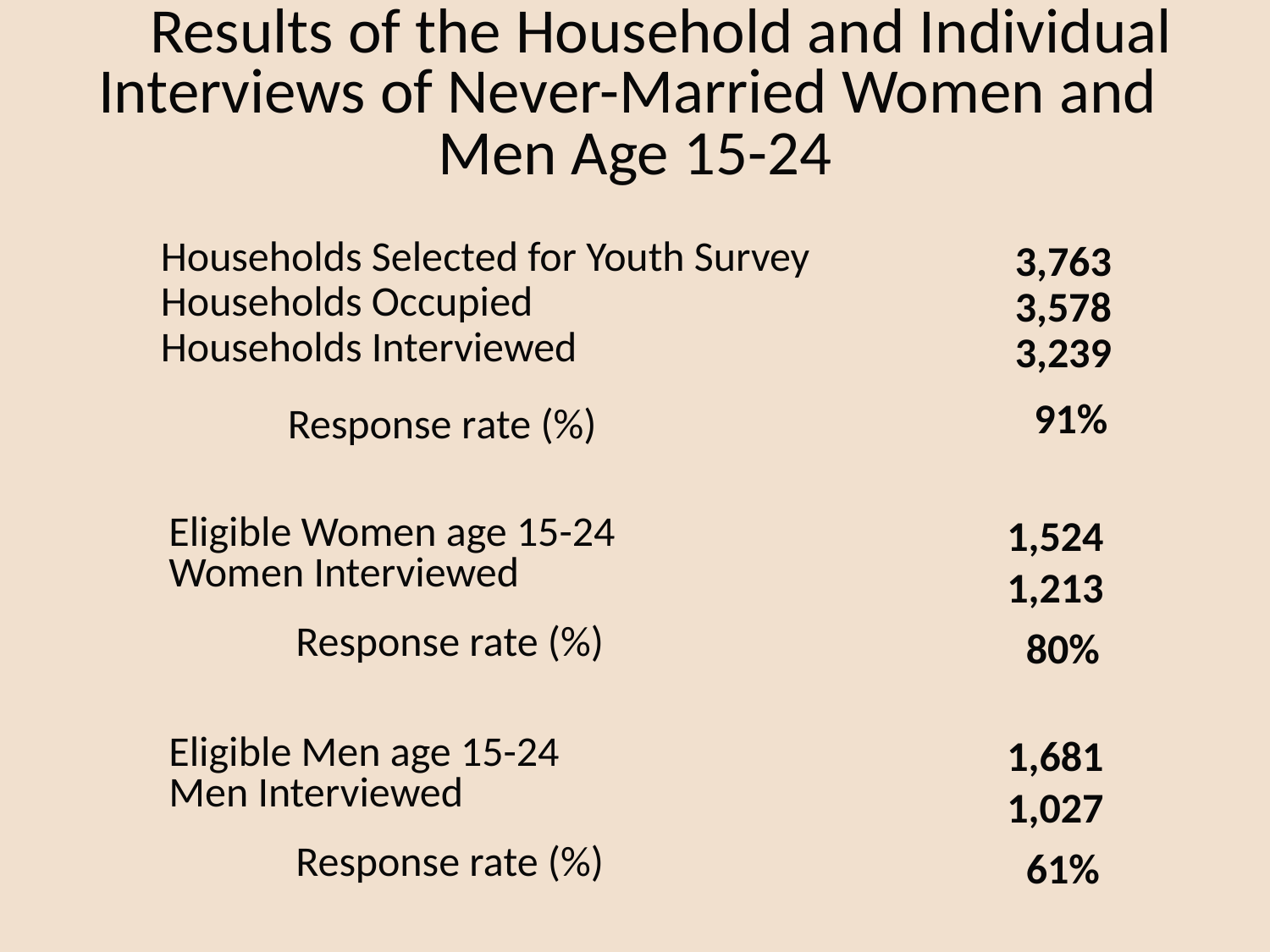

# Results of the Household and Individual Interviews of Never-Married Women and Men Age 15-24
Households Selected for Youth Survey
Households Occupied
Households Interviewed

 	Response rate (%)
   3,763
   3,578
   3,239

     91%

Eligible Women age 15-24
Women Interviewed

  	Response rate (%)
  1,524
  1,213
    80%

Eligible Men age 15-24
Men Interviewed

  	Response rate (%)
  1,681
  1,027
    61%